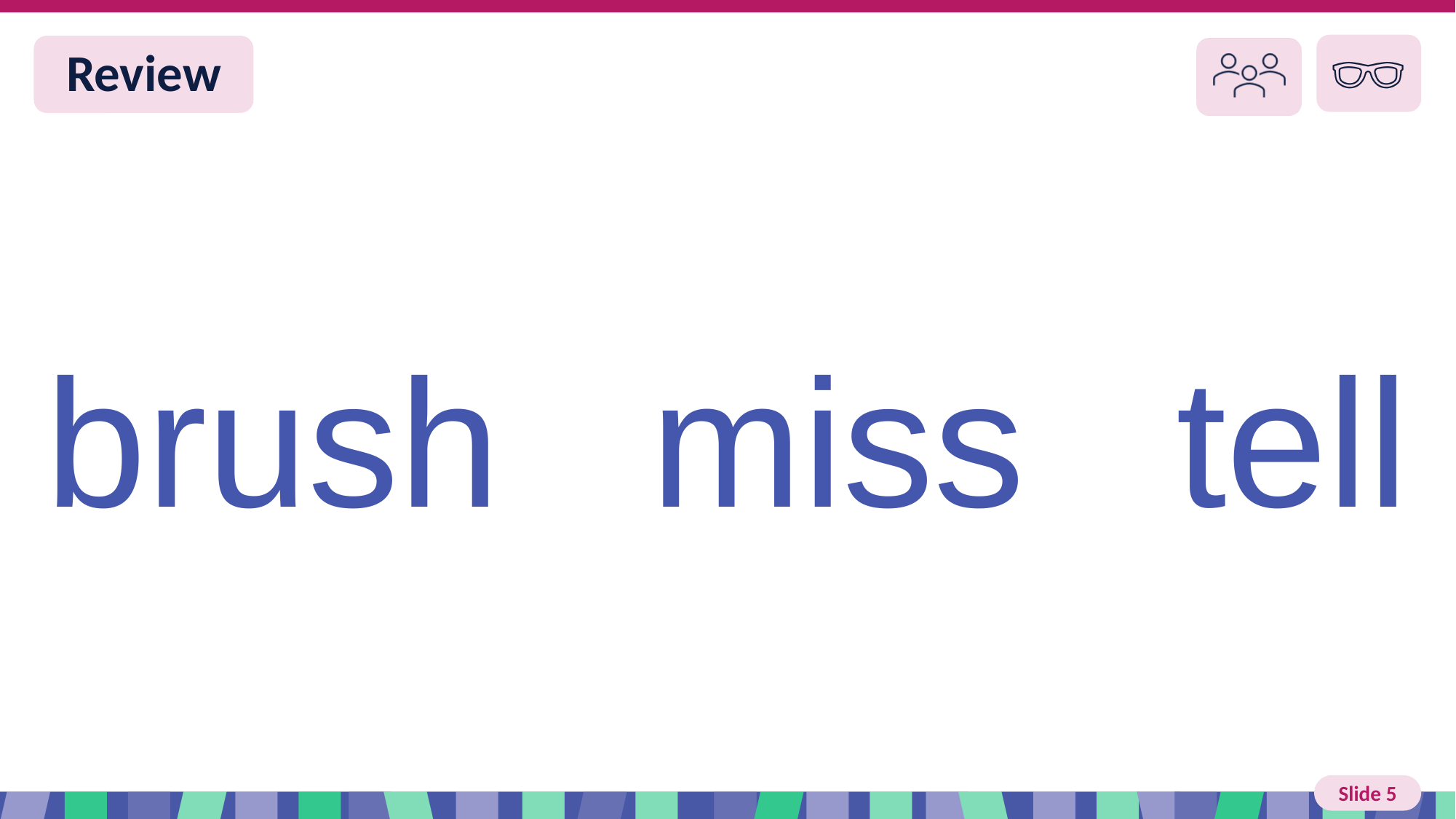

# Slide 5 Review
brush   miss   tell